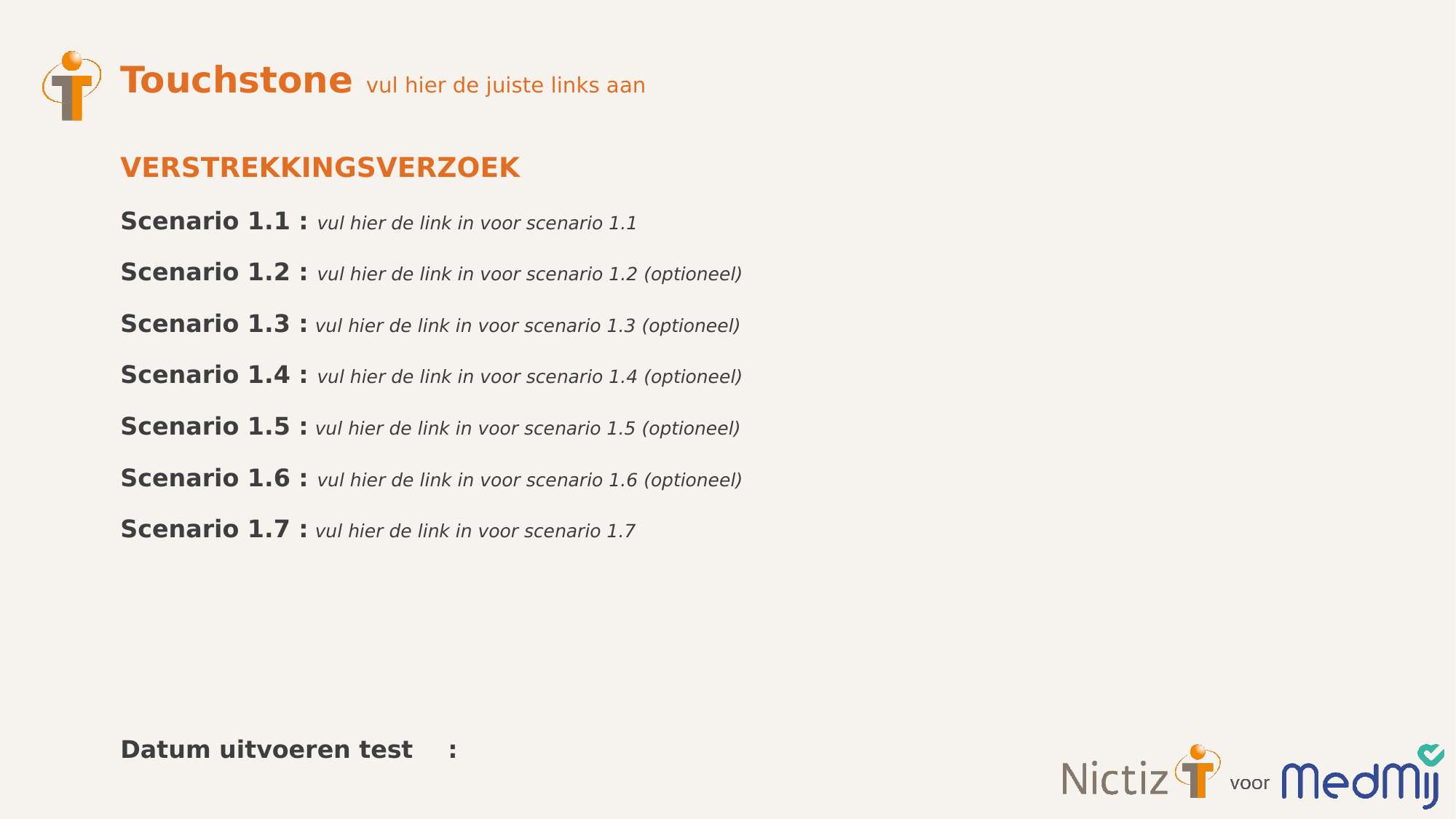

# Touchstone vul hier de juiste links aan
VERSTREKKINGSVERZOEK
Scenario 1.1 : vul hier de link in voor scenario 1.1
Scenario 1.2 : vul hier de link in voor scenario 1.2 (optioneel)
Scenario 1.3 : vul hier de link in voor scenario 1.3 (optioneel)
Scenario 1.4 : vul hier de link in voor scenario 1.4 (optioneel)
Scenario 1.5 : vul hier de link in voor scenario 1.5 (optioneel)
Scenario 1.6 : vul hier de link in voor scenario 1.6 (optioneel)
Scenario 1.7 : vul hier de link in voor scenario 1.7

Datum uitvoeren test	: